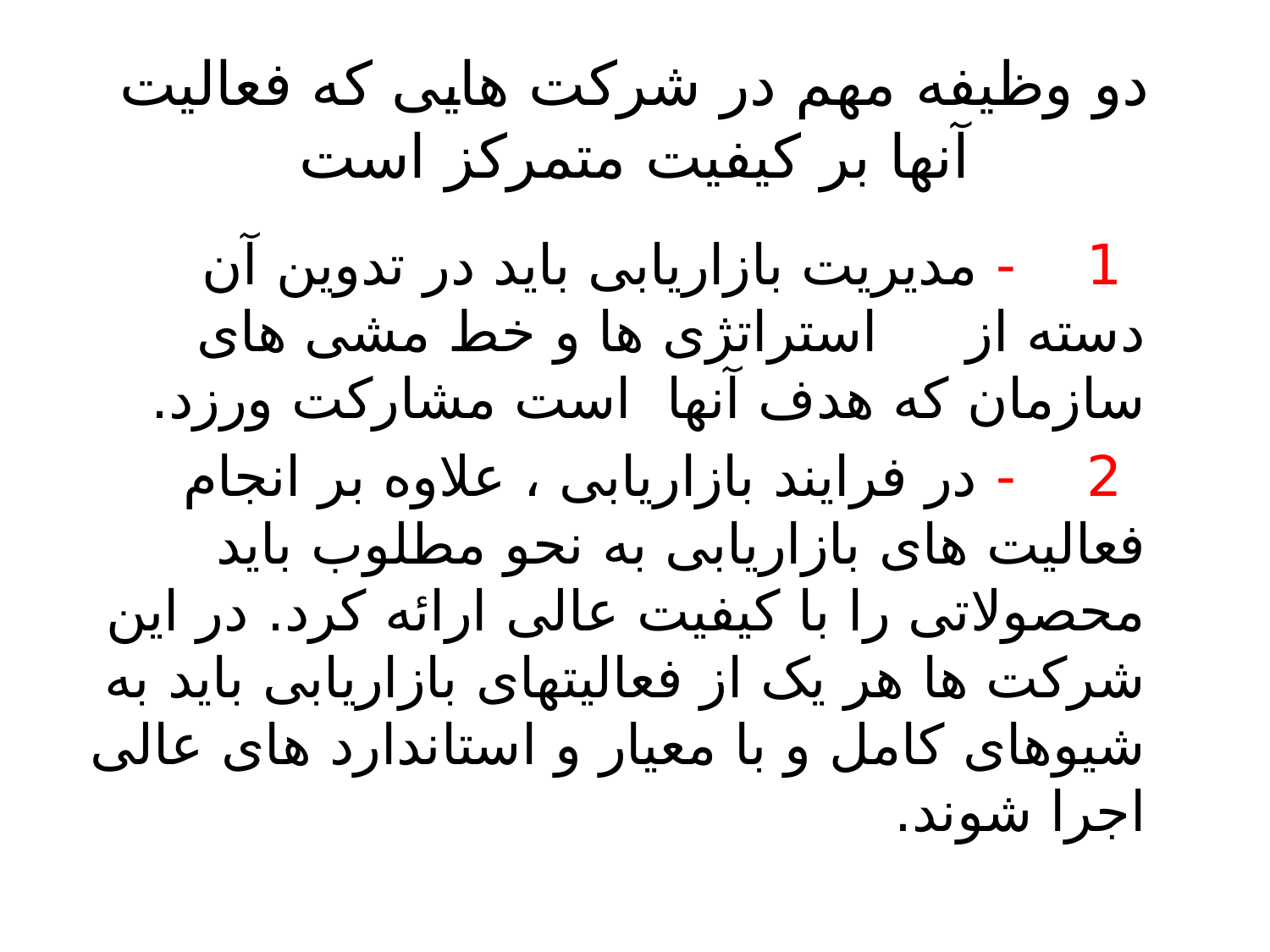

# دو وظیفه مهم در شرکت هایی که فعالیت آنها بر کیفیت متمرکز است
    1    - مدیریت بازاریابی باید در تدوین آن دسته از     استراتژی ها و خط مشی های سازمان که هدف آنها  است مشارکت ورزد.
    2    - در فرایند بازاریابی ، علاوه بر انجام فعالیت های بازاریابی به نحو مطلوب باید محصولاتی را با کیفیت عالی ارائه کرد. در این شرکت ها هر یک از فعالیتهای بازاریابی باید به شیوهای کامل و با معیار و استاندارد های عالی اجرا شوند.